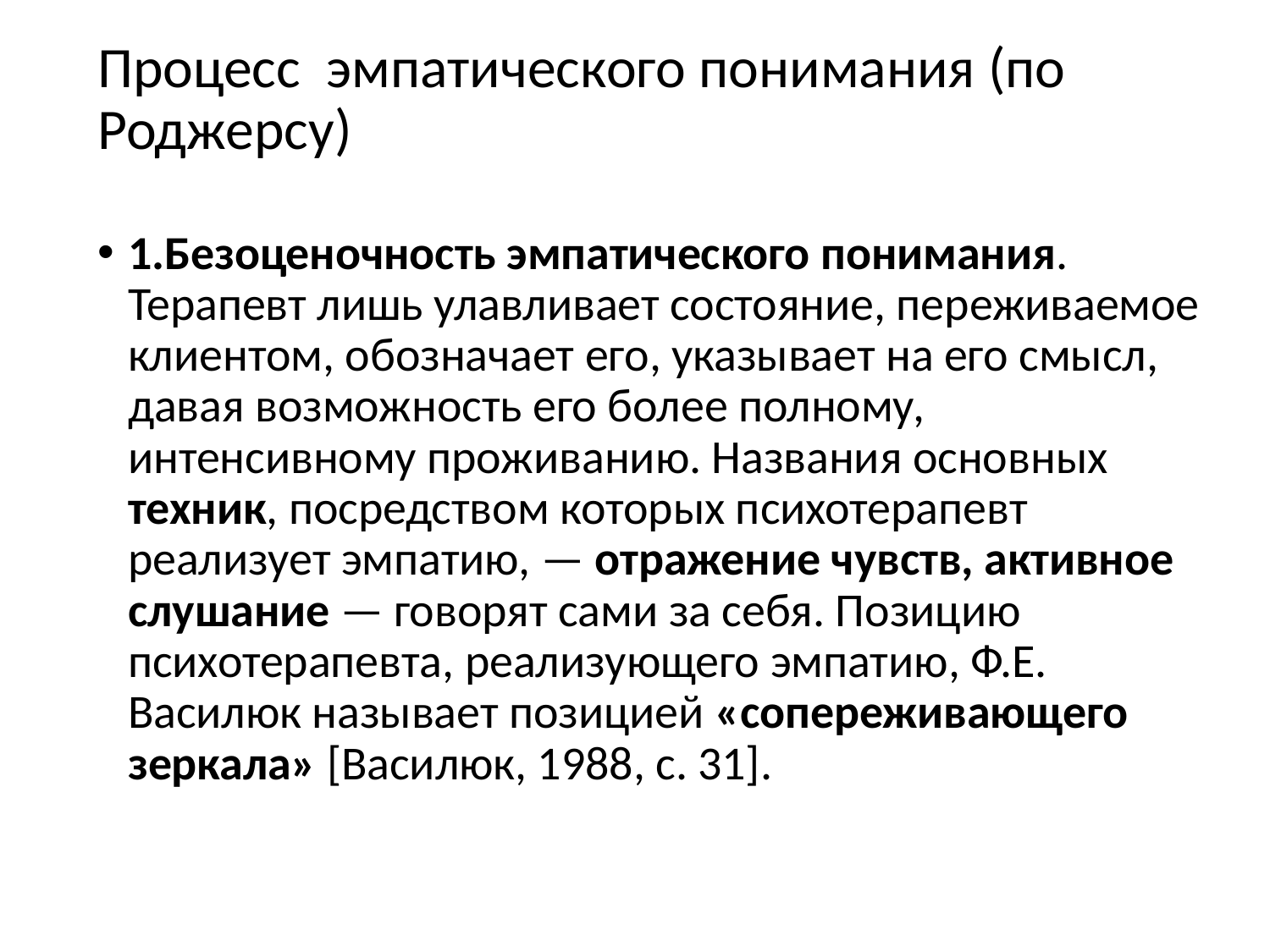

# Процесс  эмпатического понимания (по Роджерсу)
1.Безоценочность эмпатического понимания. Терапевт лишь улавливает состояние, переживаемое клиентом, обозначает его, указывает на его смысл, давая возможность его более полному, интенсивному проживанию. Названия основных техник, посредством которых психотерапевт реализует эмпатию, — отражение чувств, активное слушание — говорят сами за себя. Позицию психотерапевта, реализующего эмпатию, Ф.Е. Василюк называет позицией «сопереживающего зеркала» [Василюк, 1988, с. 31].